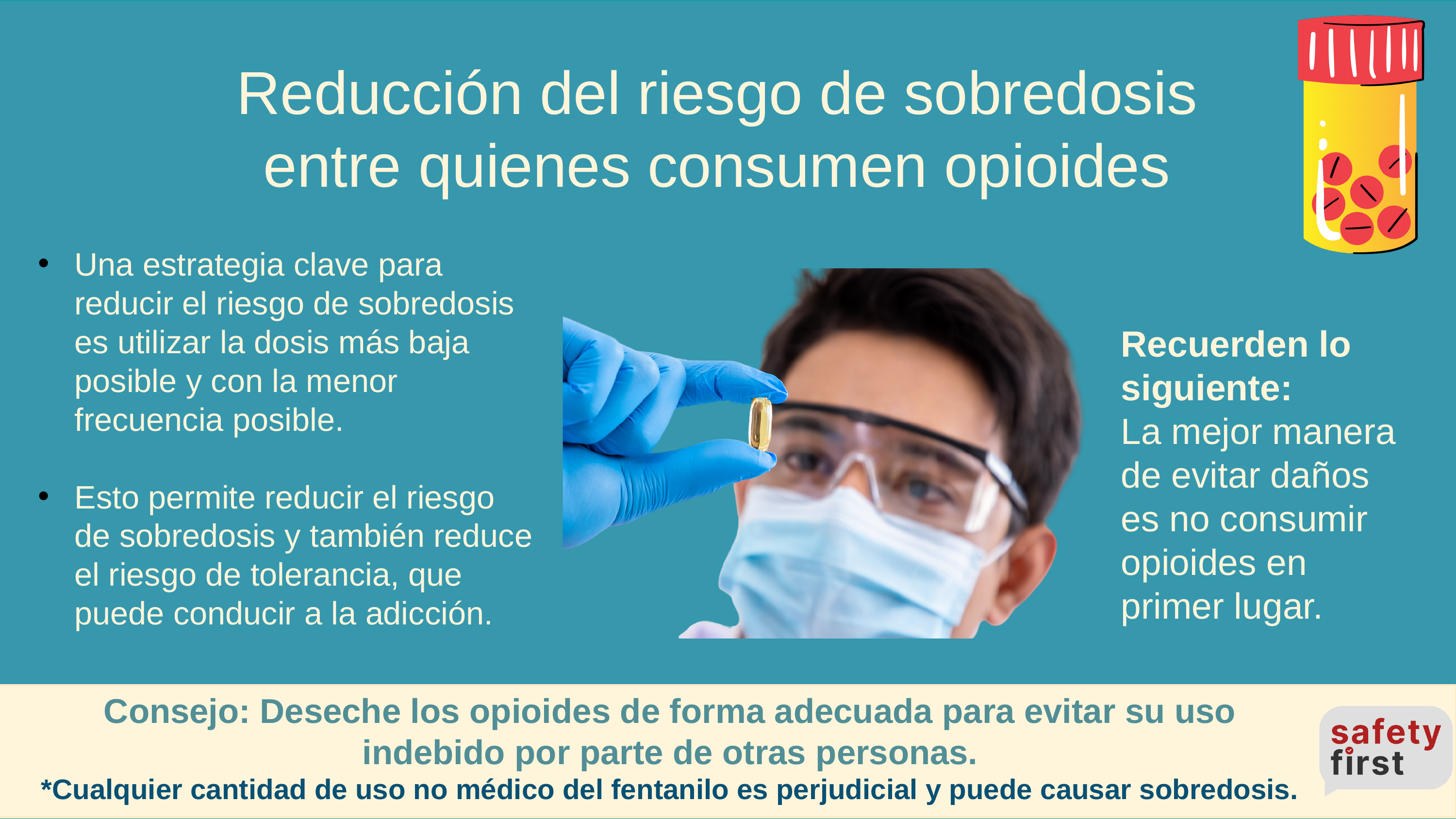

Reducción del riesgo de sobredosis entre quienes consumen opioides
Una estrategia clave para reducir el riesgo de sobredosis es utilizar la dosis más baja posible y con la menor frecuencia posible.

Esto permite reducir el riesgo de sobredosis y también reduce el riesgo de tolerancia, que puede conducir a la adicción.

Recuerden lo siguiente:
La mejor manera de evitar daños es no consumir opioides en primer lugar.
Consejo: Deseche los opioides de forma adecuada para evitar su uso indebido por parte de otras personas.
*Cualquier cantidad de uso no médico del fentanilo es perjudicial y puede causar sobredosis.